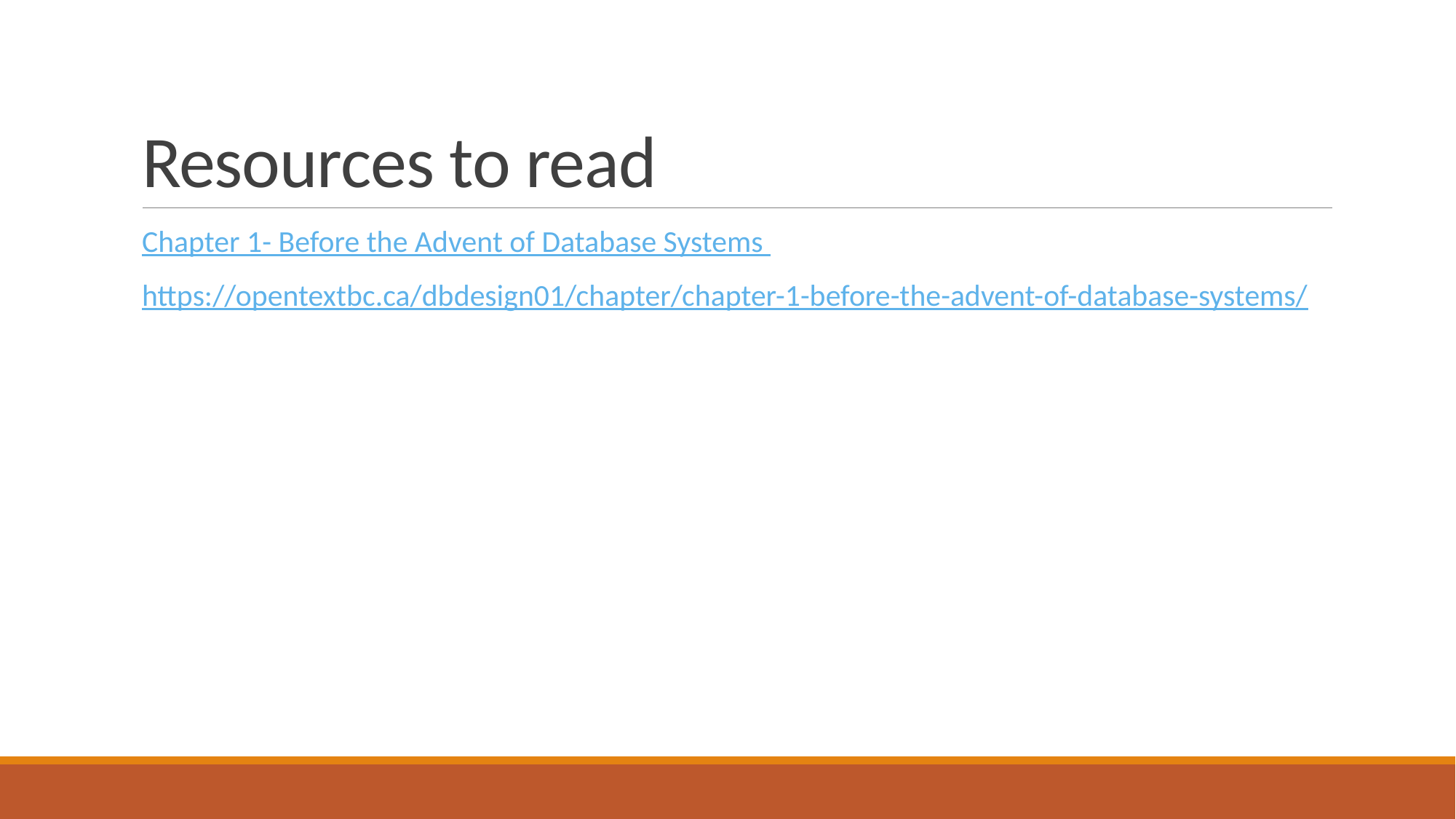

# Resources to read
Chapter 1- Before the Advent of Database Systems
https://opentextbc.ca/dbdesign01/chapter/chapter-1-before-the-advent-of-database-systems/